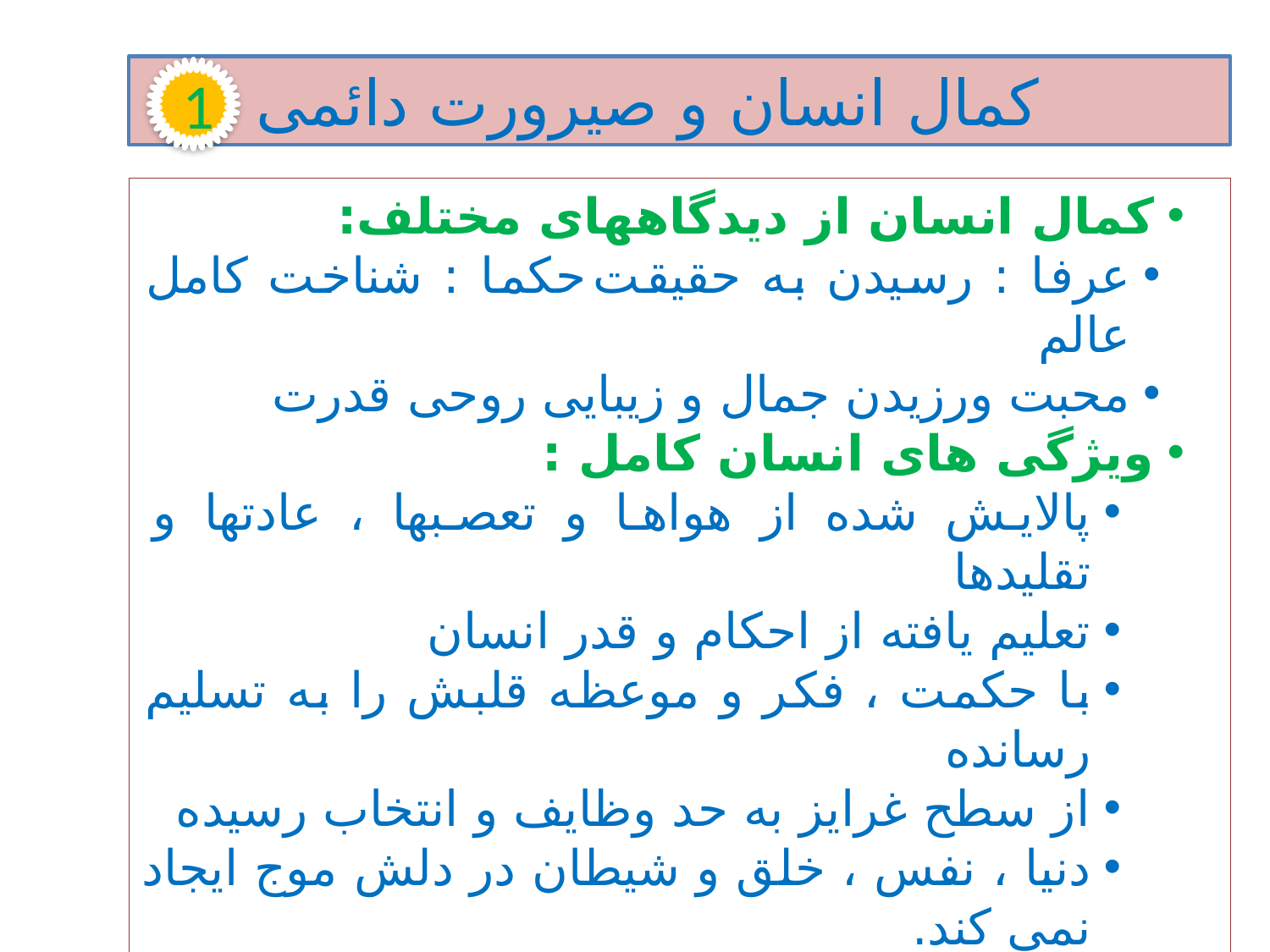

کمال انسان و صیرورت دائمی
1
کمال انسان از دیدگاههای مختلف:
عرفا : رسیدن به حقیقت		حکما : شناخت کامل عالم
محبت ورزیدن 	جمال و زیبایی روحی 	قدرت
ویژگی های انسان کامل :
پالایش شده از هواها و تعصبها ، عادتها و تقلیدها
تعلیم یافته از احکام و قدر انسان
با حکمت ، فکر و موعظه قلبش را به تسلیم رسانده
از سطح غرایز به حد وظایف و انتخاب رسیده
دنیا ، نفس ، خلق و شیطان در دلش موج ایجاد نمی کند.
همه استعدادهای فردی و اجتماعی و عالیش را به کارگرفته
به عبودیت رسیده است.
از طرح کلی و روش علمی برخوردار است...